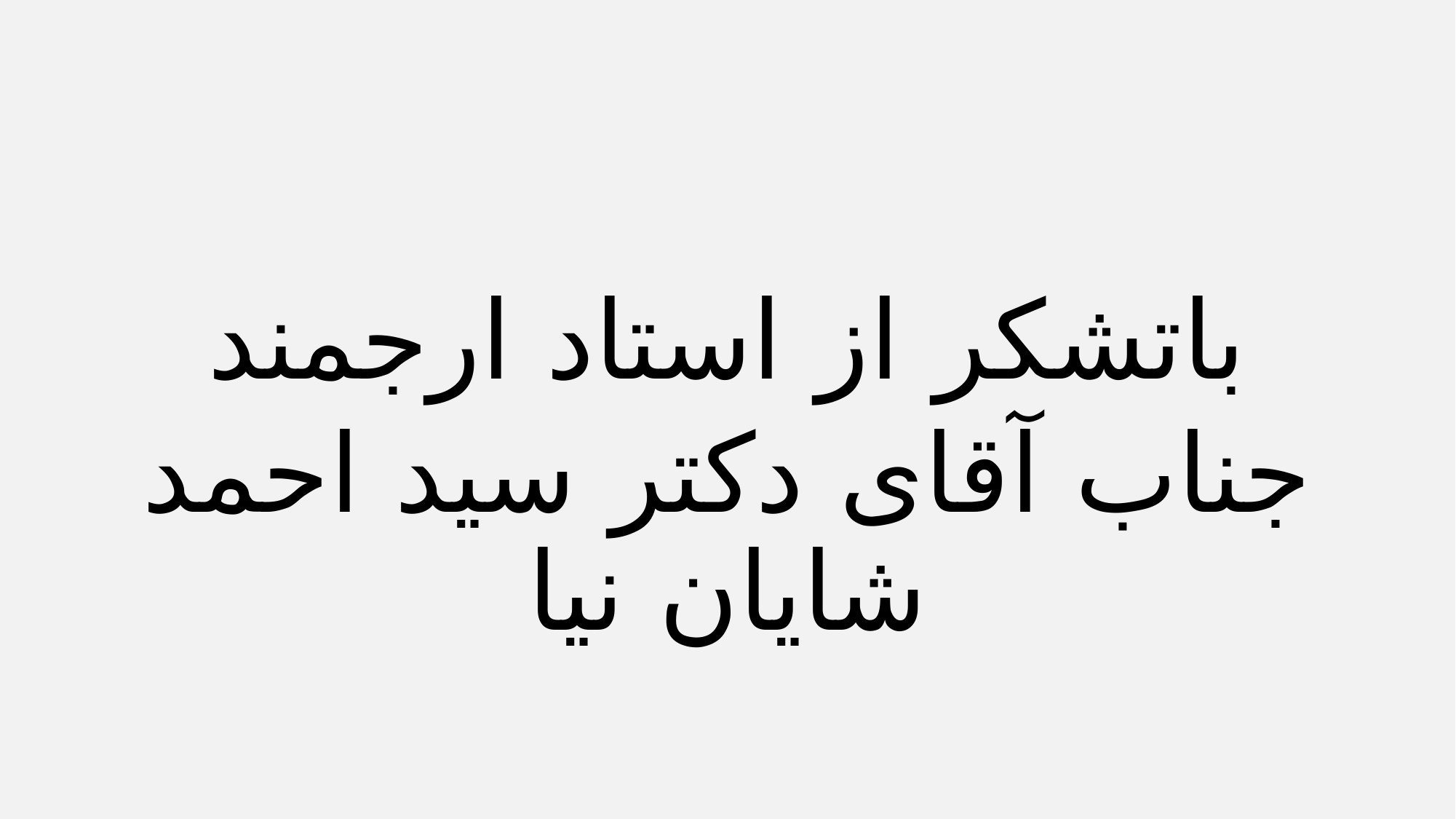

باتشکر از استاد ارجمند
جناب آقای دکتر سید احمد شایان نیا